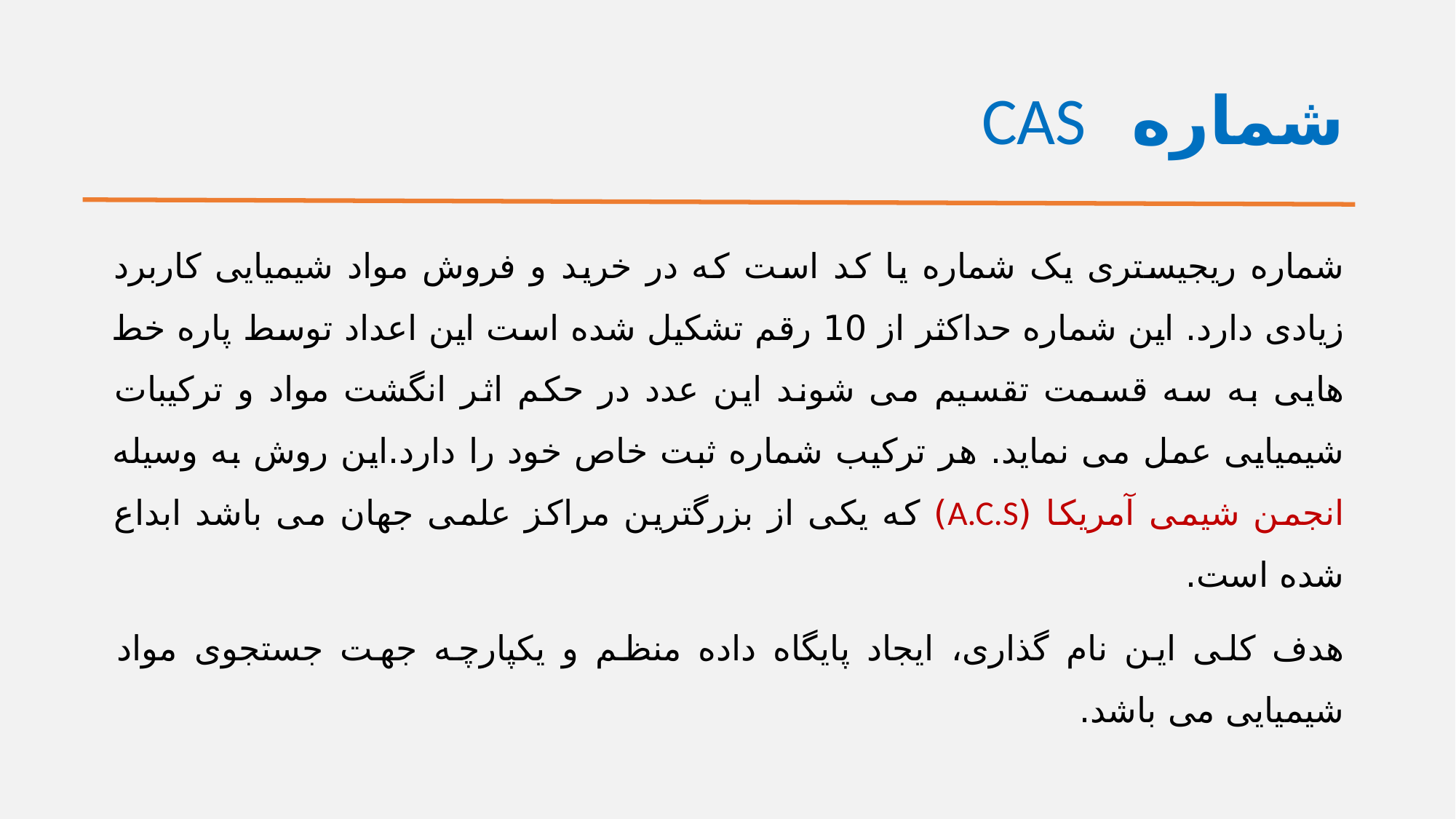

# شماره  CAS
شماره ریجیستری یک شماره یا کد است که در خرید و فروش مواد شیمیایی کاربرد زیادی دارد. این شماره حداکثر از 10 رقم تشکیل شده است این اعداد توسط پاره خط هایی به سه قسمت تقسیم می شوند این عدد در حکم اثر انگشت مواد و ترکیبات شیمیایی عمل می نماید. هر ترکیب شماره ثبت خاص خود را دارد.این روش به وسیله انجمن شیمی آمریکا (A.C.S) که یکی از بزرگترین مراکز علمی جهان می باشد ابداع شده است.
هدف کلی این نام گذاری، ایجاد پایگاه داده منظم و یکپارچه جهت جستجوی مواد شیمیایی می باشد.